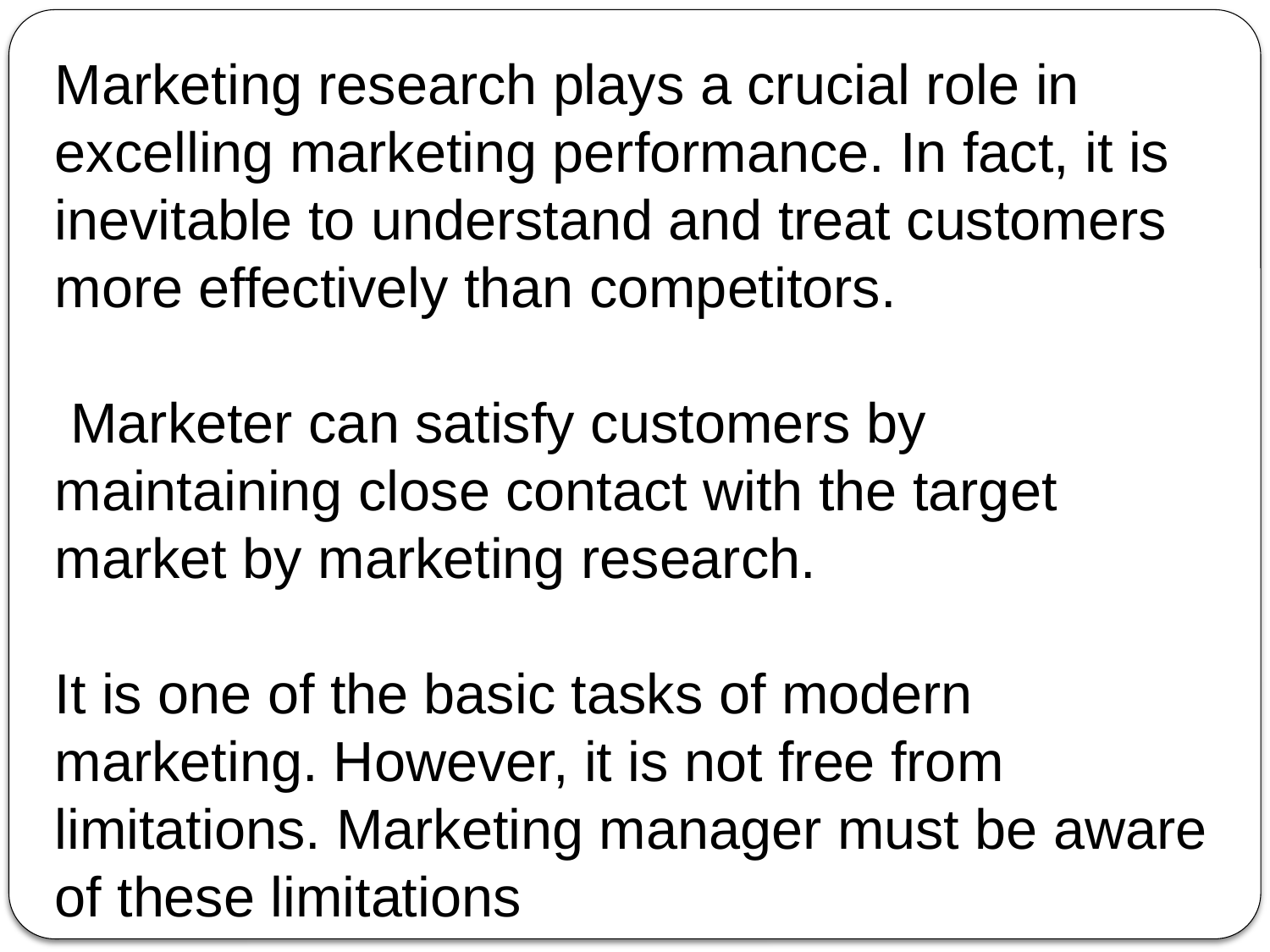

Marketing research plays a crucial role in excelling marketing performance. In fact, it is inevitable to understand and treat customers more effectively than competitors.

 Marketer can satisfy customers by maintaining close contact with the target market by marketing research.

It is one of the basic tasks of modern marketing. However, it is not free from limitations. Marketing manager must be aware of these limitations